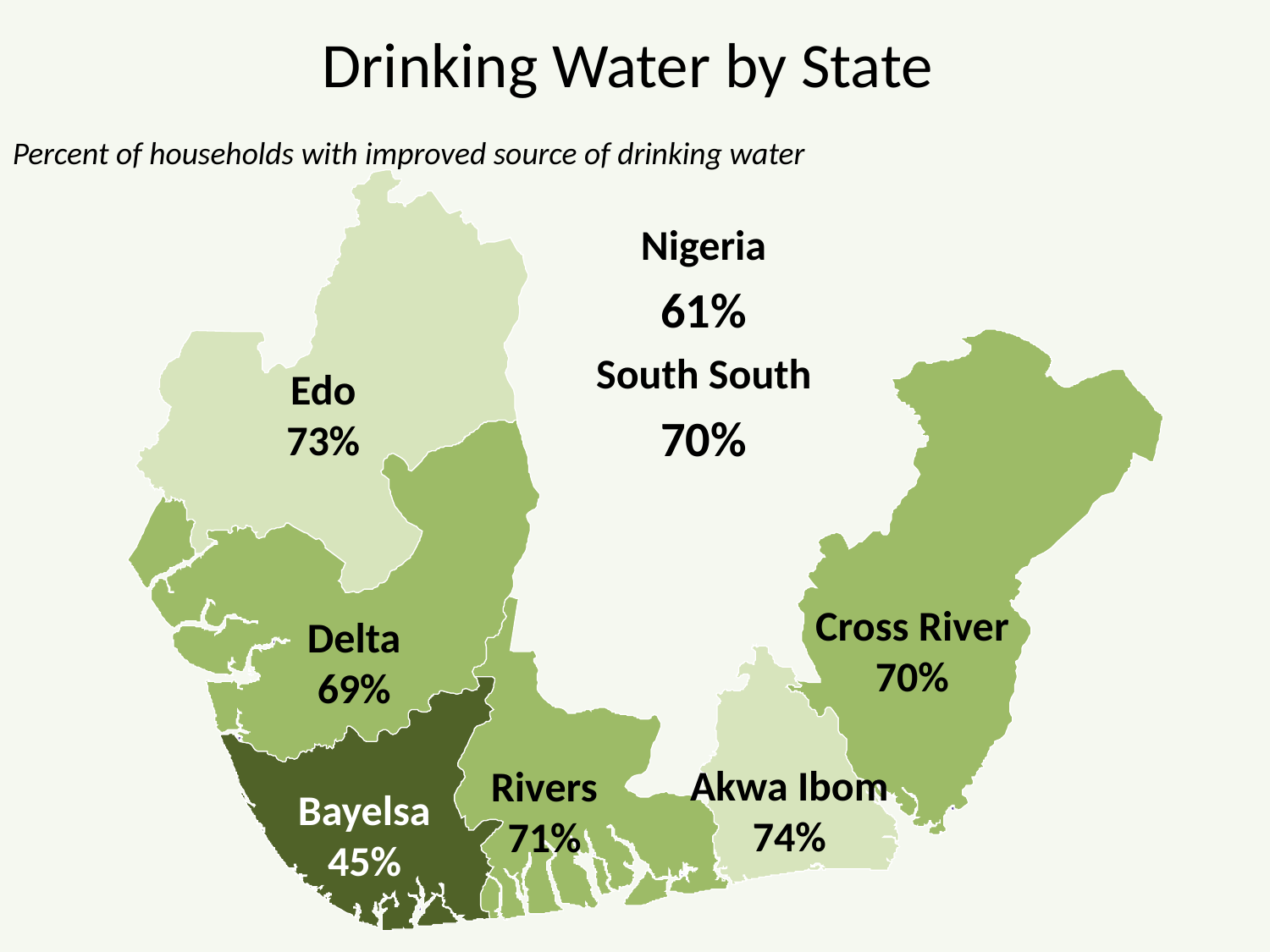

# Drinking Water by State

Percent of households with improved source of drinking water

Nigeria
61%
South South
70%
Edo
73%
Cross River
70%
Delta
69%
Akwa Ibom
74%
Rivers
71%
Bayelsa
45%